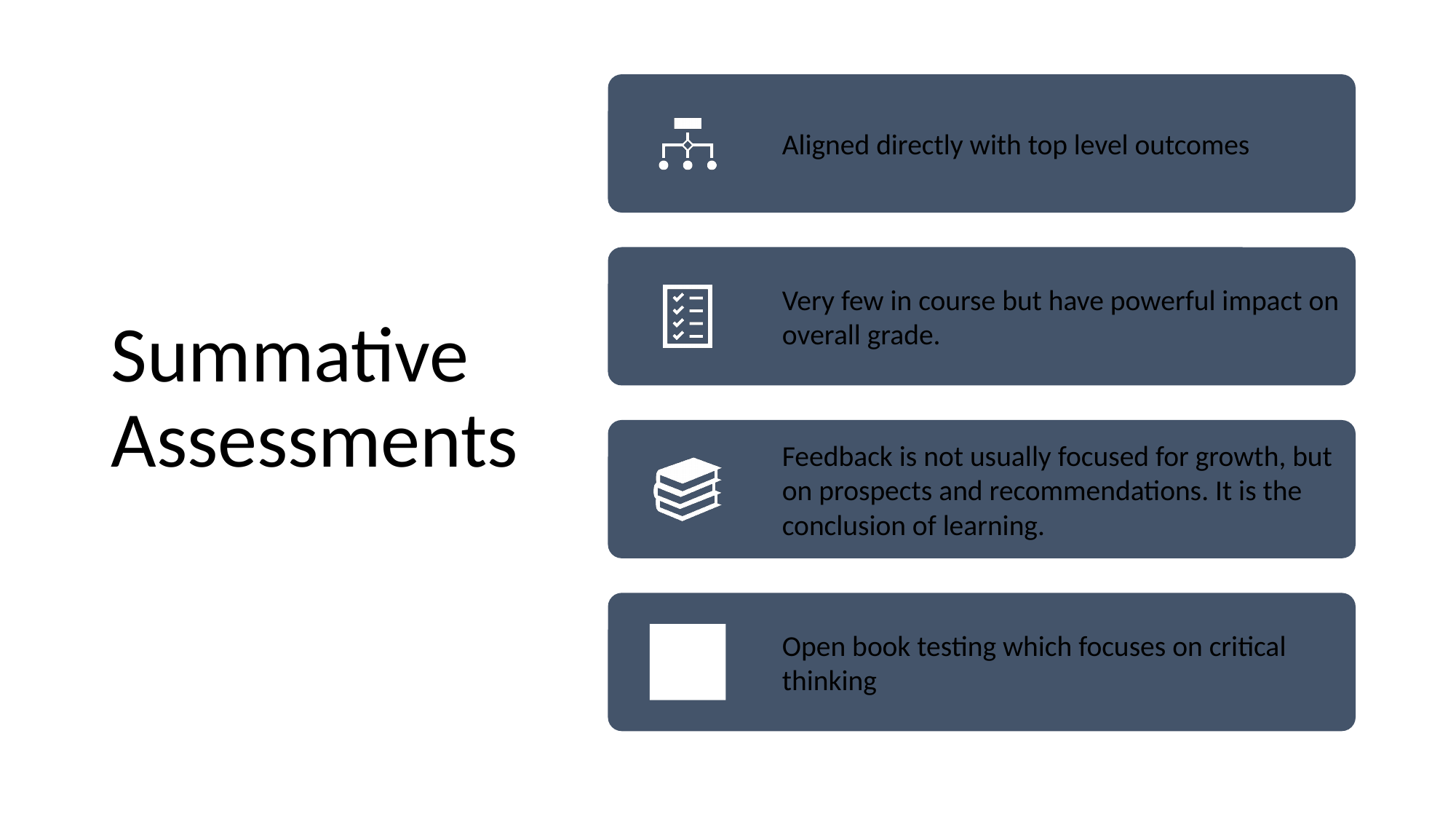

# Summative Assessments
Aligned directly with top level outcomes
Very few in course but have powerful impact on overall grade.
Feedback is not usually focused for growth, but on prospects and recommendations. It is the conclusion of learning.
Open book testing which focuses on critical thinking